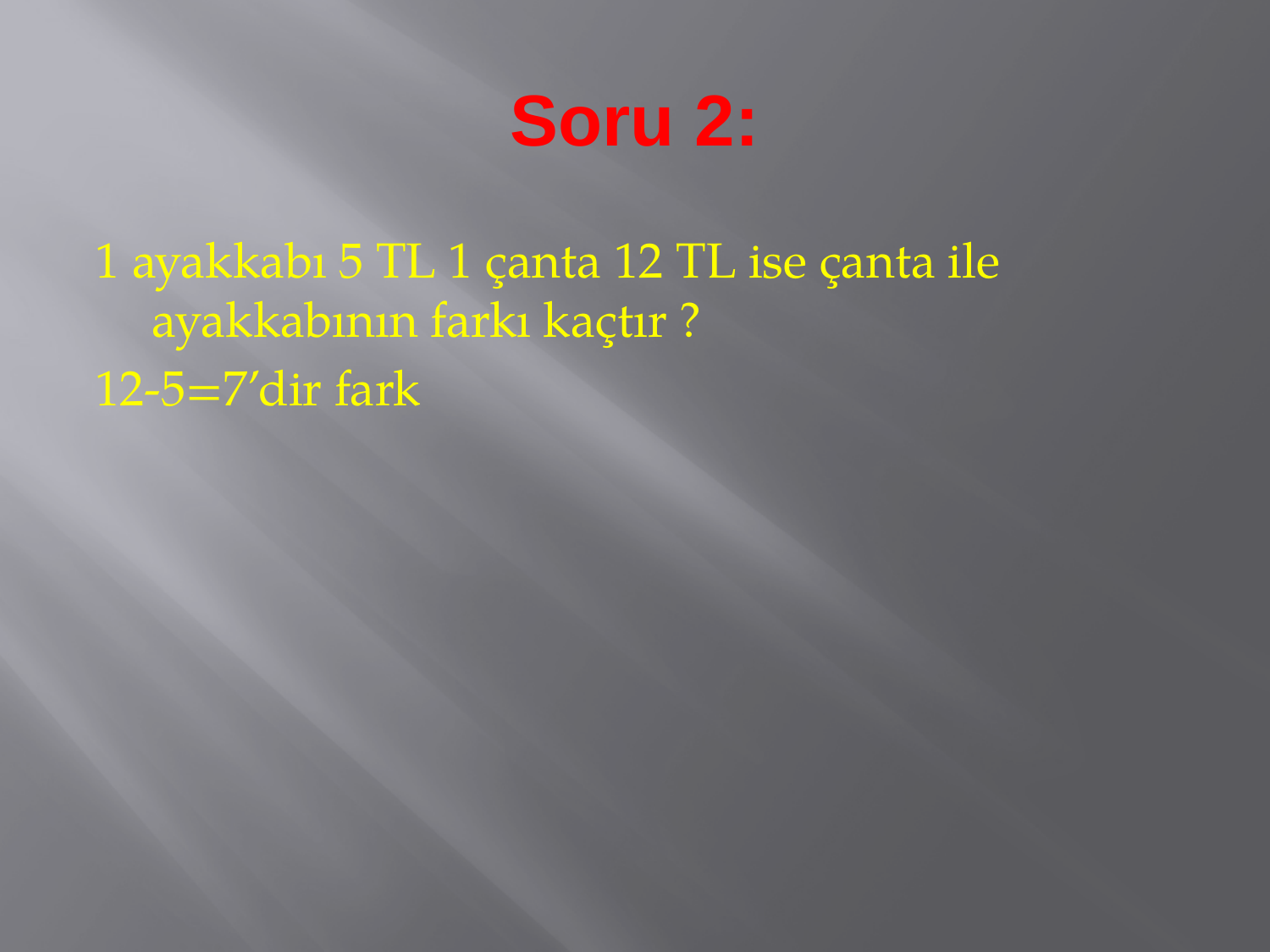

# Soru 2:
1 ayakkabı 5 TL 1 çanta 12 TL ise çanta ile ayakkabının farkı kaçtır ?
12-5=7’dir fark